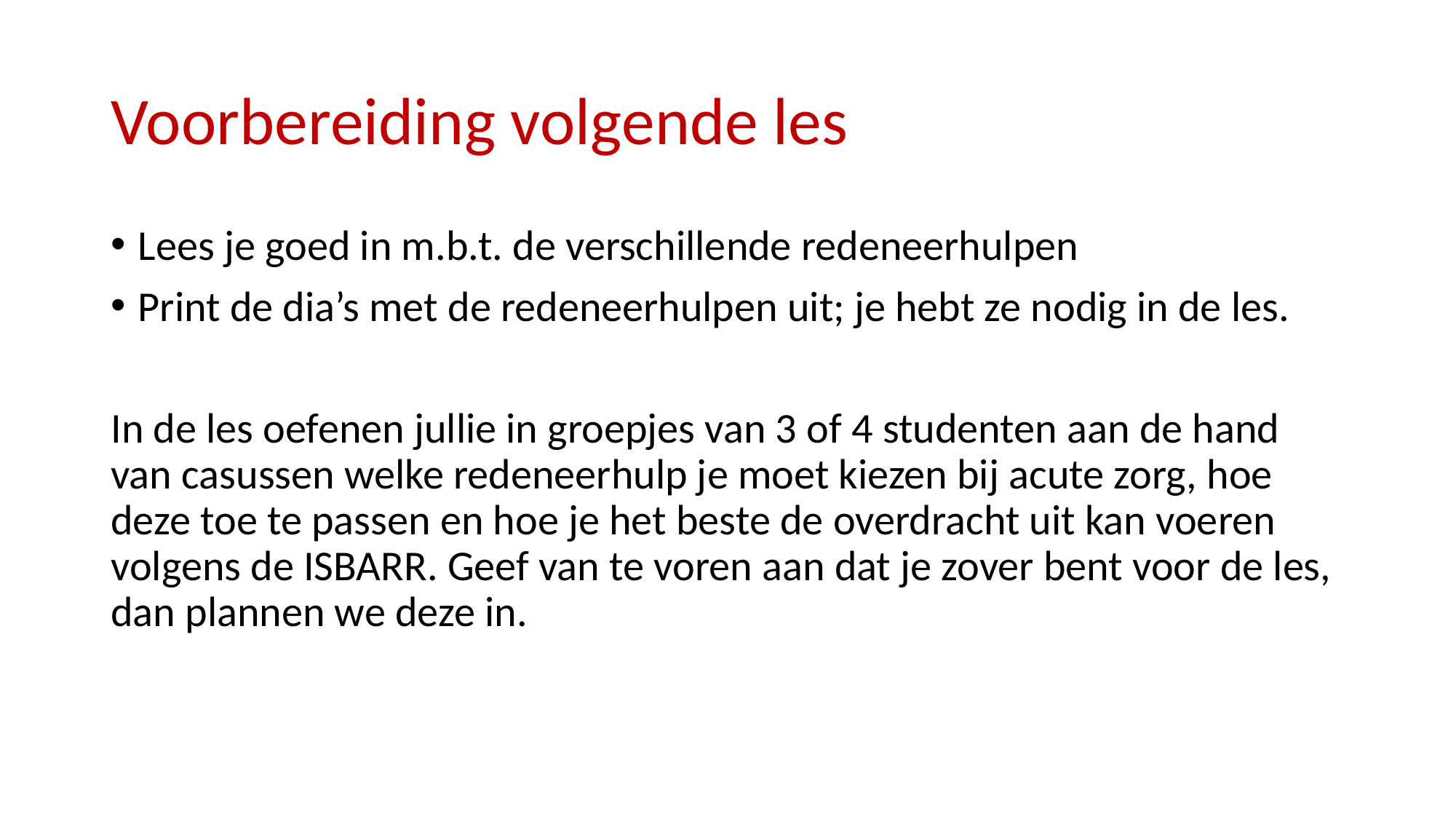

# Voorbereiding volgende les
Lees je goed in m.b.t. de verschillende redeneerhulpen
Print de dia’s met de redeneerhulpen uit; je hebt ze nodig in de les.

In de les oefenen jullie in groepjes van 3 of 4 studenten aan de hand van casussen welke redeneerhulp je moet kiezen bij acute zorg, hoe deze toe te passen en hoe je het beste de overdracht uit kan voeren volgens de ISBARR. Geef van te voren aan dat je zover bent voor de les, dan plannen we deze in.